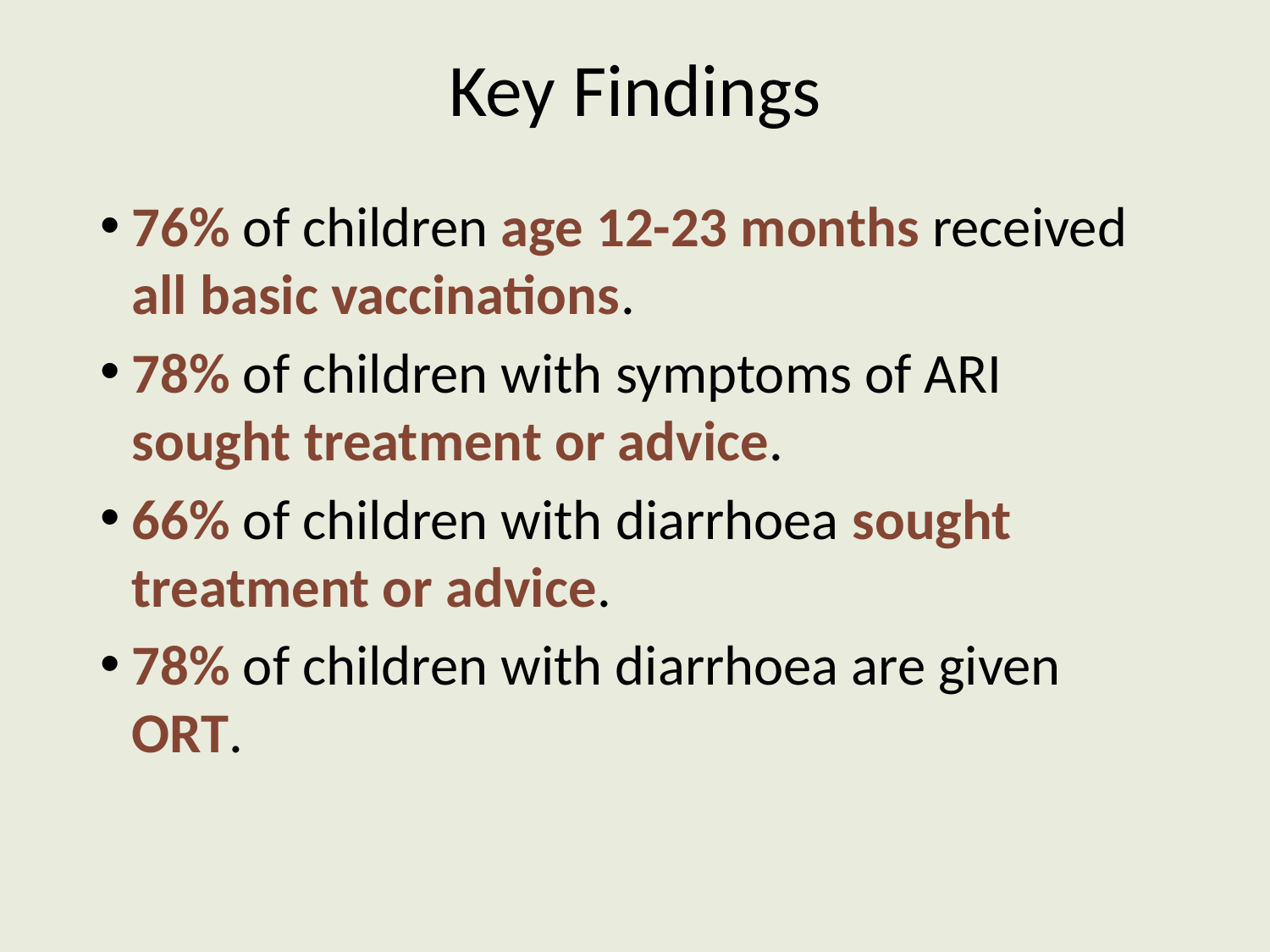

# Key Findings
76% of children age 12-23 months received all basic vaccinations.
78% of children with symptoms of ARI sought treatment or advice.
66% of children with diarrhoea sought treatment or advice.
78% of children with diarrhoea are given ORT.